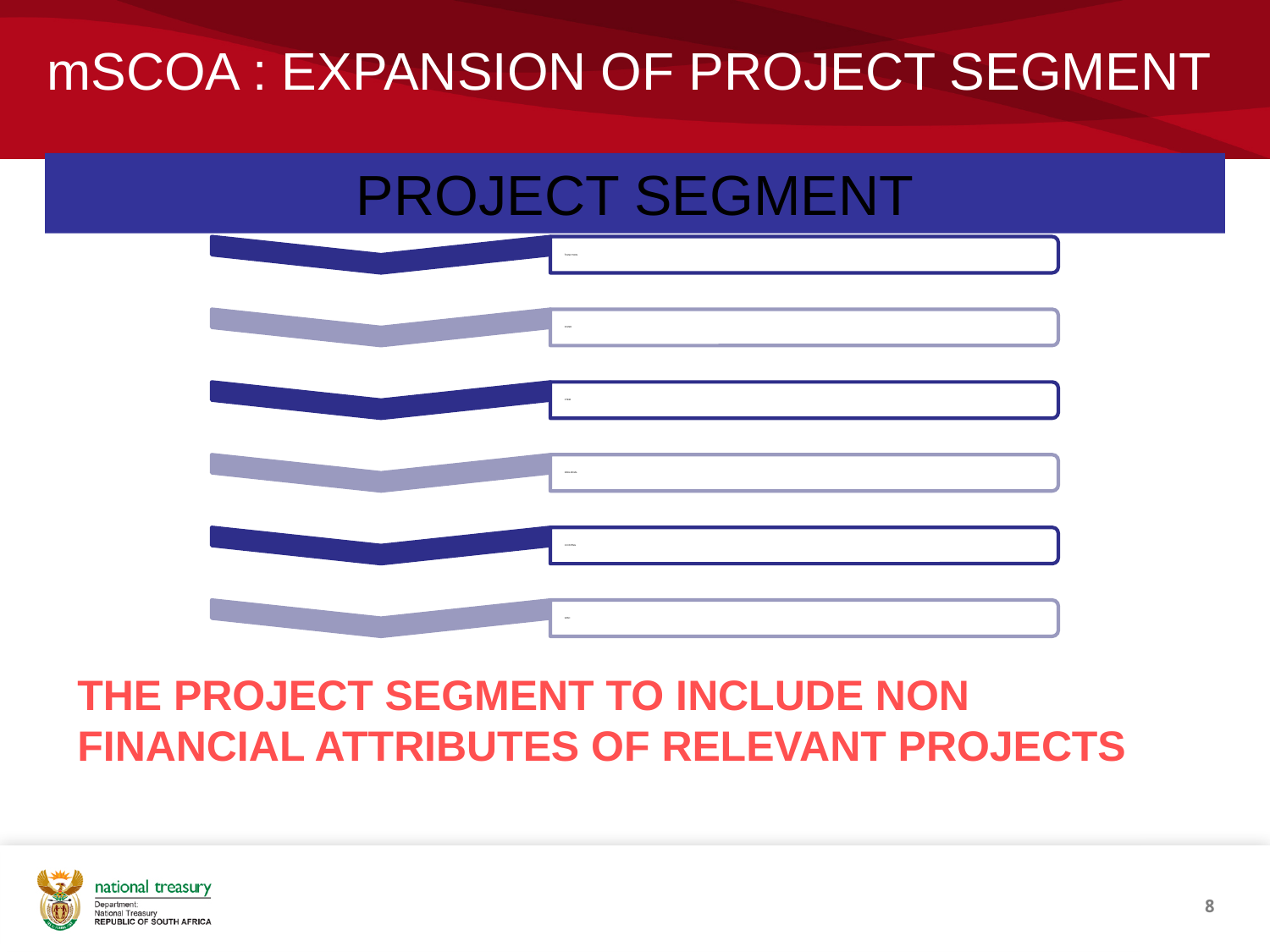

# mSCOA : EXPANSION OF PROJECT SEGMENT
PROJECT SEGMENT

COSTING
MSC
FUND
ITEM
REGIONAL
FUNCTION
THE PROJECT SEGMENT TO INCLUDE NON FINANCIAL ATTRIBUTES OF RELEVANT PROJECTS
8